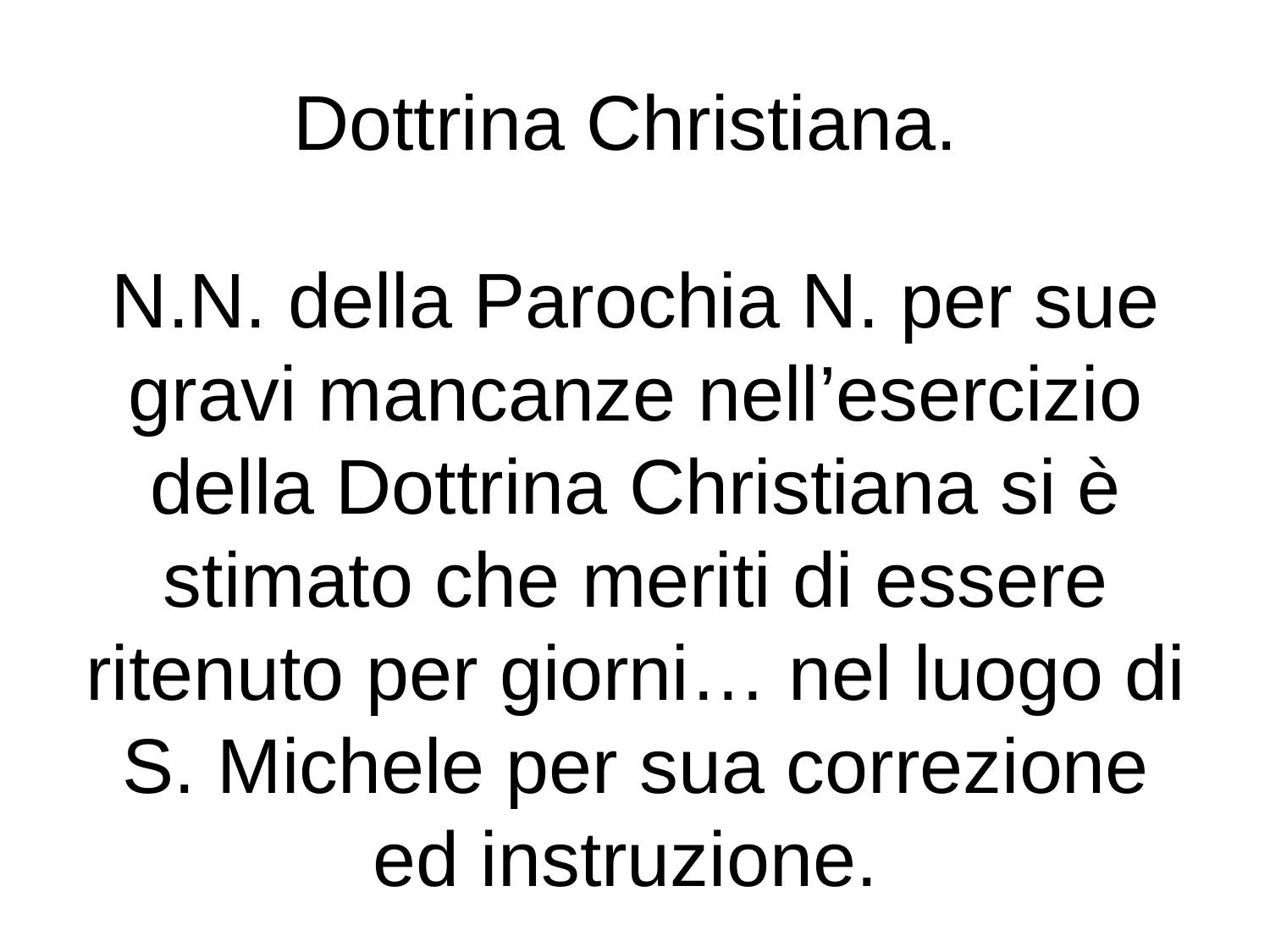

#
Dottrina Christiana.

N.N. della Parochia N. per sue gravi mancanze nell’esercizio della Dottrina Christiana si è stimato che meriti di essere ritenuto per giorni… nel luogo di S. Michele per sua correzione ed instruzione.

+ Loco sigilli